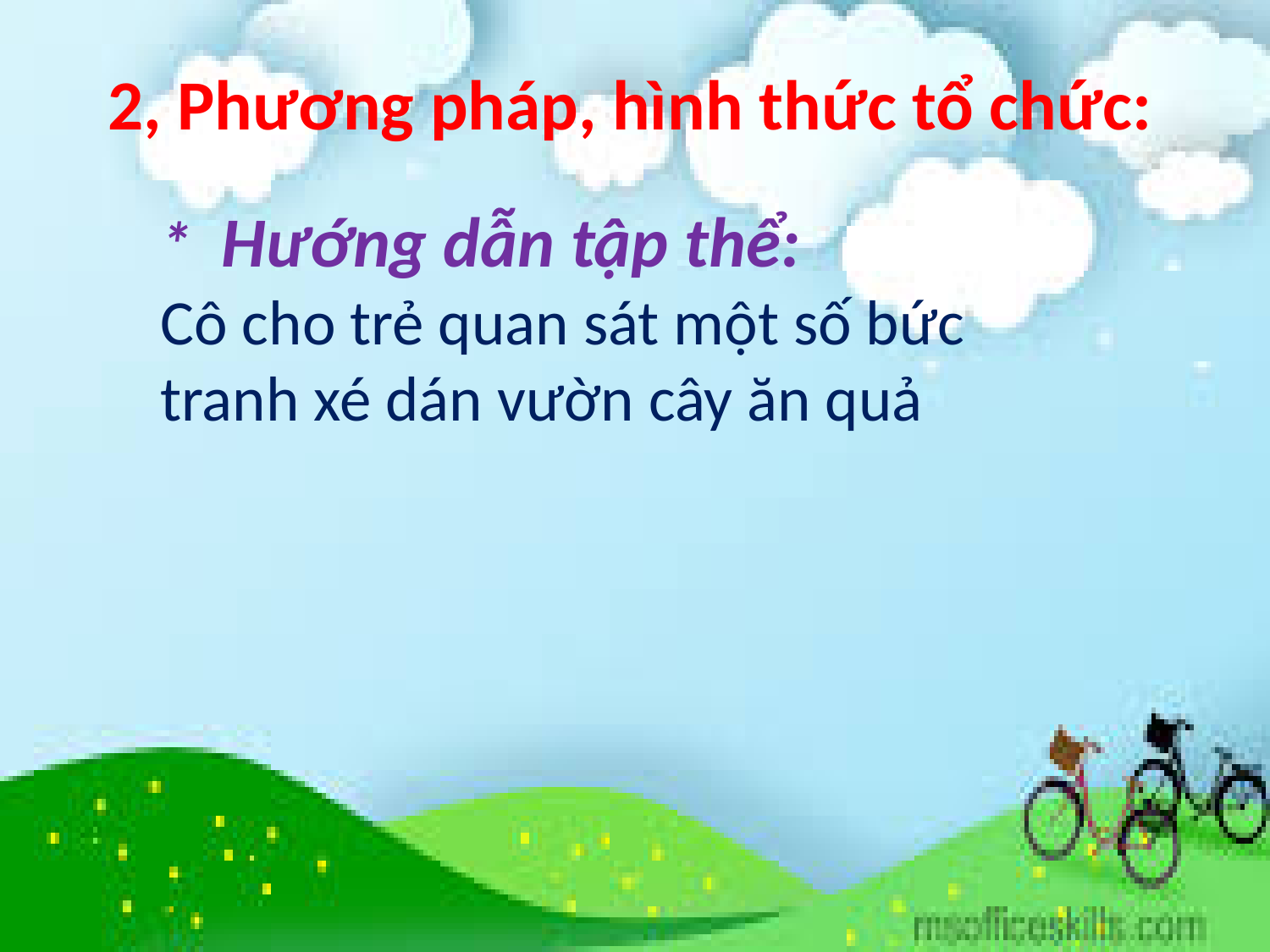

2, Phương pháp, hình thức tổ chức:
*  Hướng dẫn tập thể:
Cô cho trẻ quan sát một số bức tranh xé dán vườn cây ăn quả